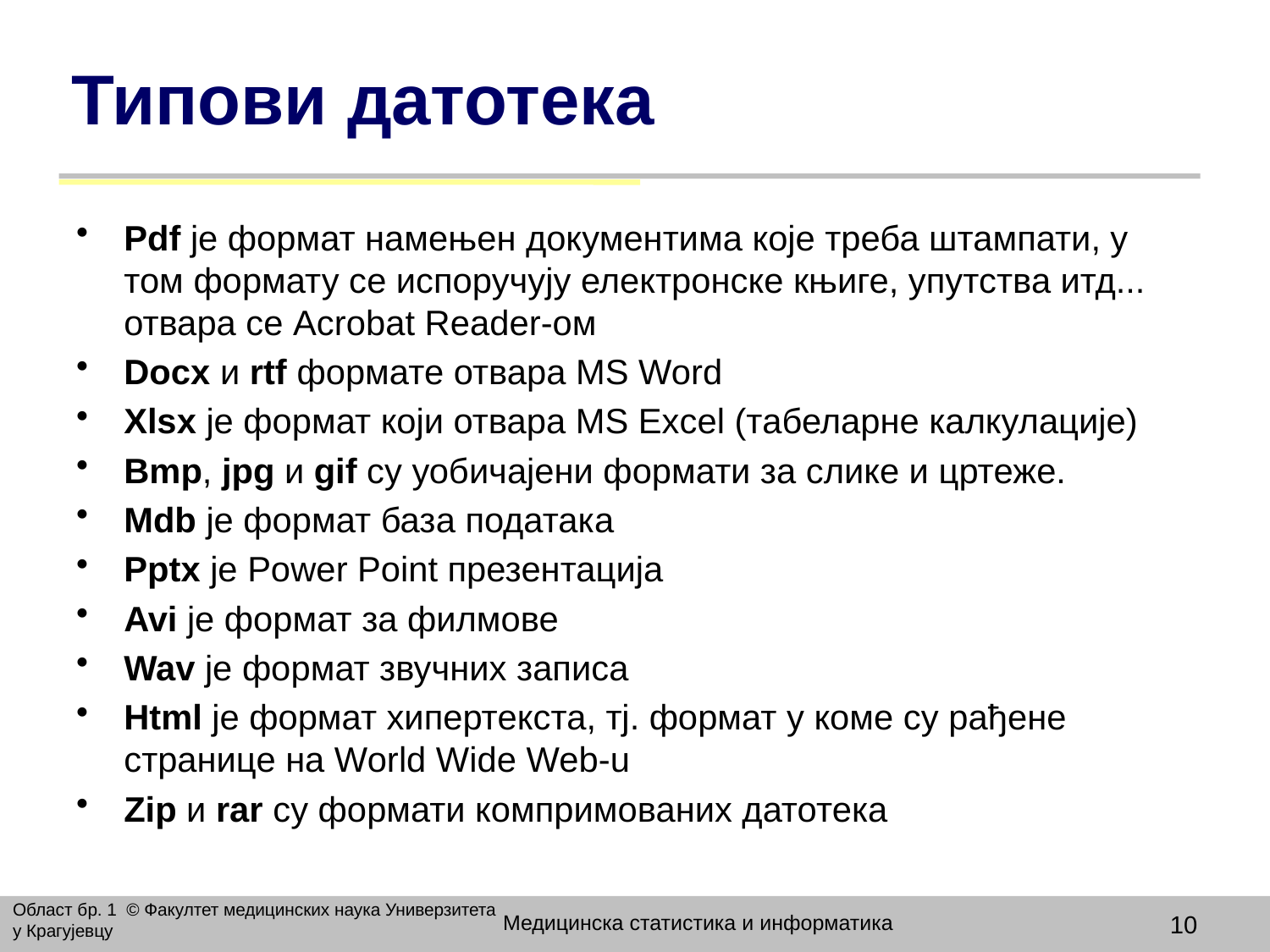

# Типови датотека
Pdf је формат намењен документима које треба штампати, у том формату се испоручују електронске књиге, упутства итд... отвара се Acrobat Reader-ом
Docx и rtf формате отвара MS Word
Xlsx је формат који отвара MS Excel (табеларне калкулације)
Bmp, jpg и gif су уобичајени формати за слике и цртеже.
Mdb је формат база података
Pptx је Power Point презентација
Avi је формат за филмове
Wav је формат звучних записа
Html је формат хипертекста, тј. формат у коме су рађене странице на World Wide Web-u
Zip и rar су формати компримованих датотека
Област бр. 1  © Факултет медицинских наука Универзитета у Крагујевцу
Медицинска статистика и информатика
10